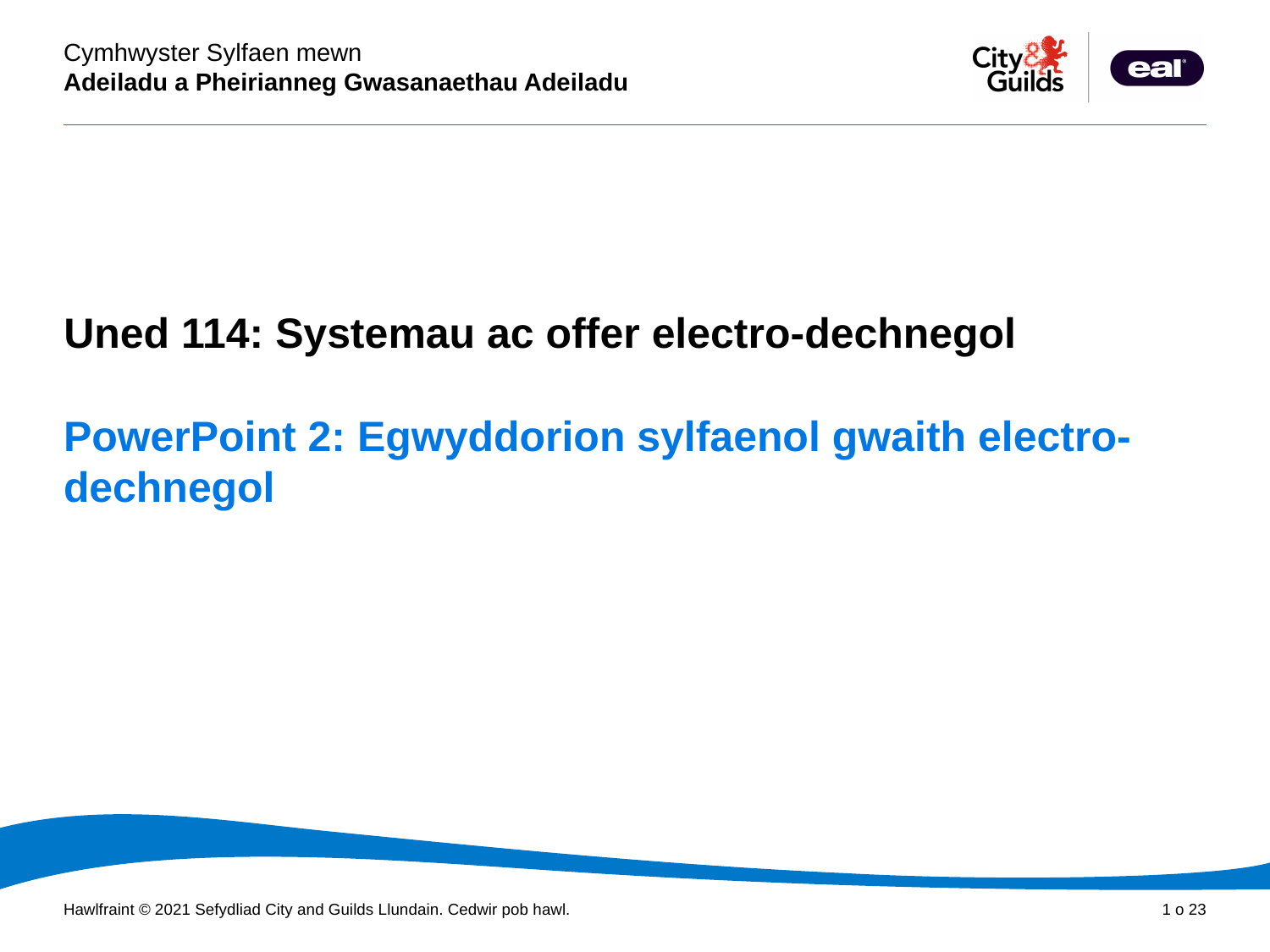

Cyflwyniad PowerPoint
Uned 114: Systemau ac offer electro-dechnegol
PowerPoint 2: Egwyddorion sylfaenol gwaith electro-dechnegol